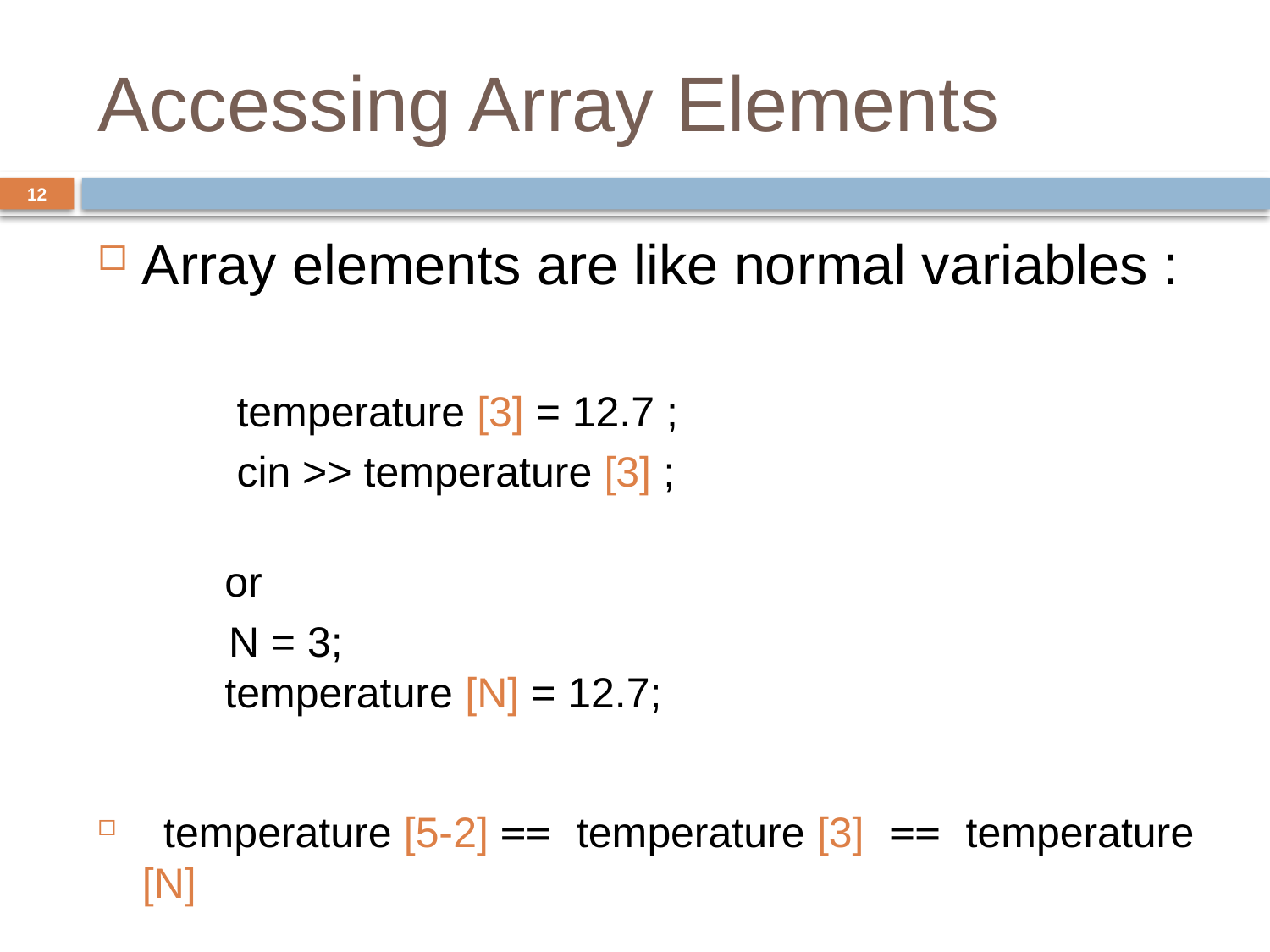

# Accessing Array Elements
12
Array elements are like normal variables :

	 temperature [3] = 12.7 ;
	 cin >> temperature [3] ;
or
   N = 3;
temperature [N] = 12.7;

 temperature [5-2] == temperature [3] == temperature [N]